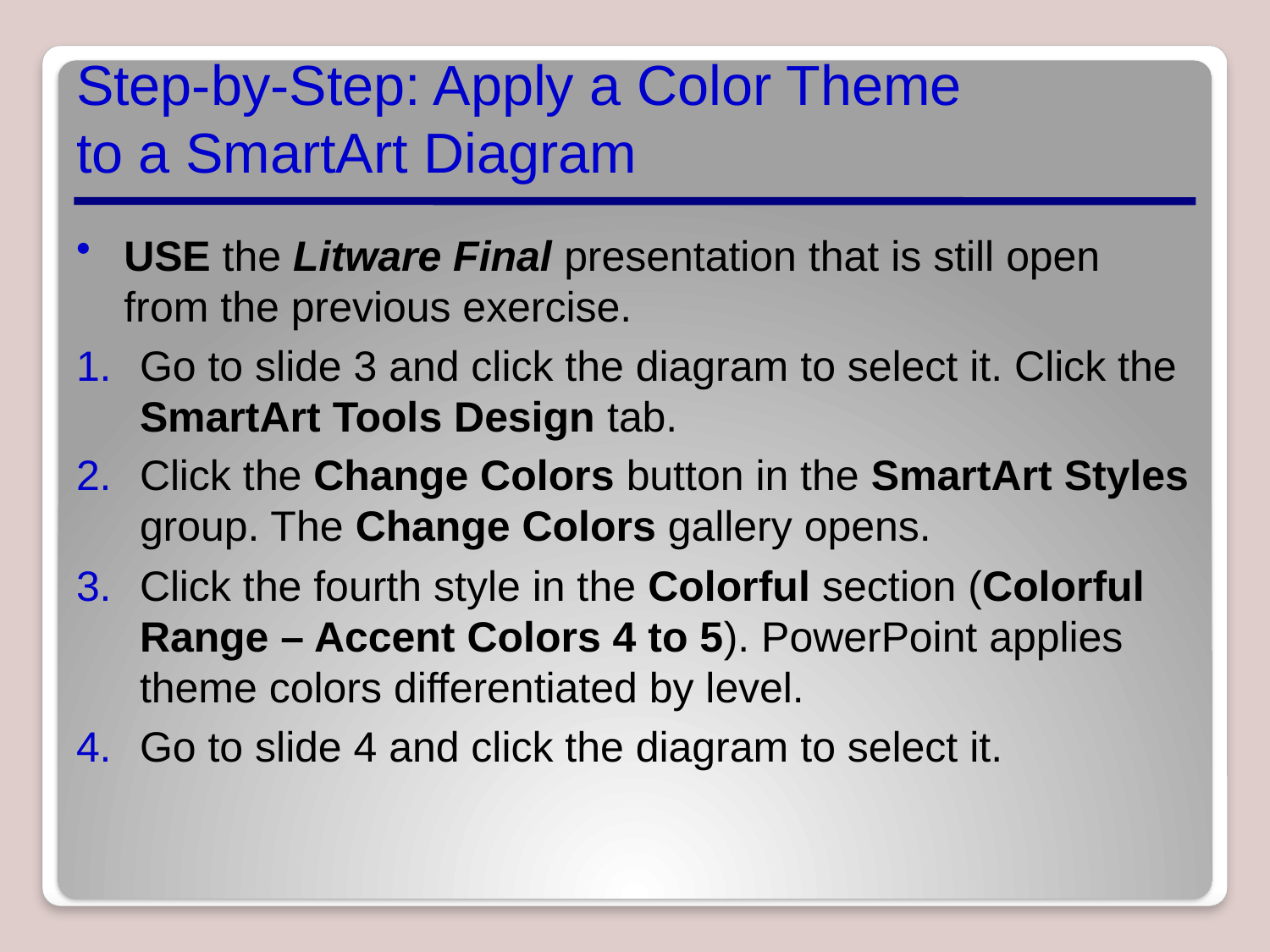

# Step-by-Step: Apply a Color Theme to a SmartArt Diagram
USE the Litware Final presentation that is still open from the previous exercise.
Go to slide 3 and click the diagram to select it. Click the SmartArt Tools Design tab.
Click the Change Colors button in the SmartArt Styles group. The Change Colors gallery opens.
Click the fourth style in the Colorful section (Colorful Range – Accent Colors 4 to 5). PowerPoint applies theme colors differentiated by level.
Go to slide 4 and click the diagram to select it.